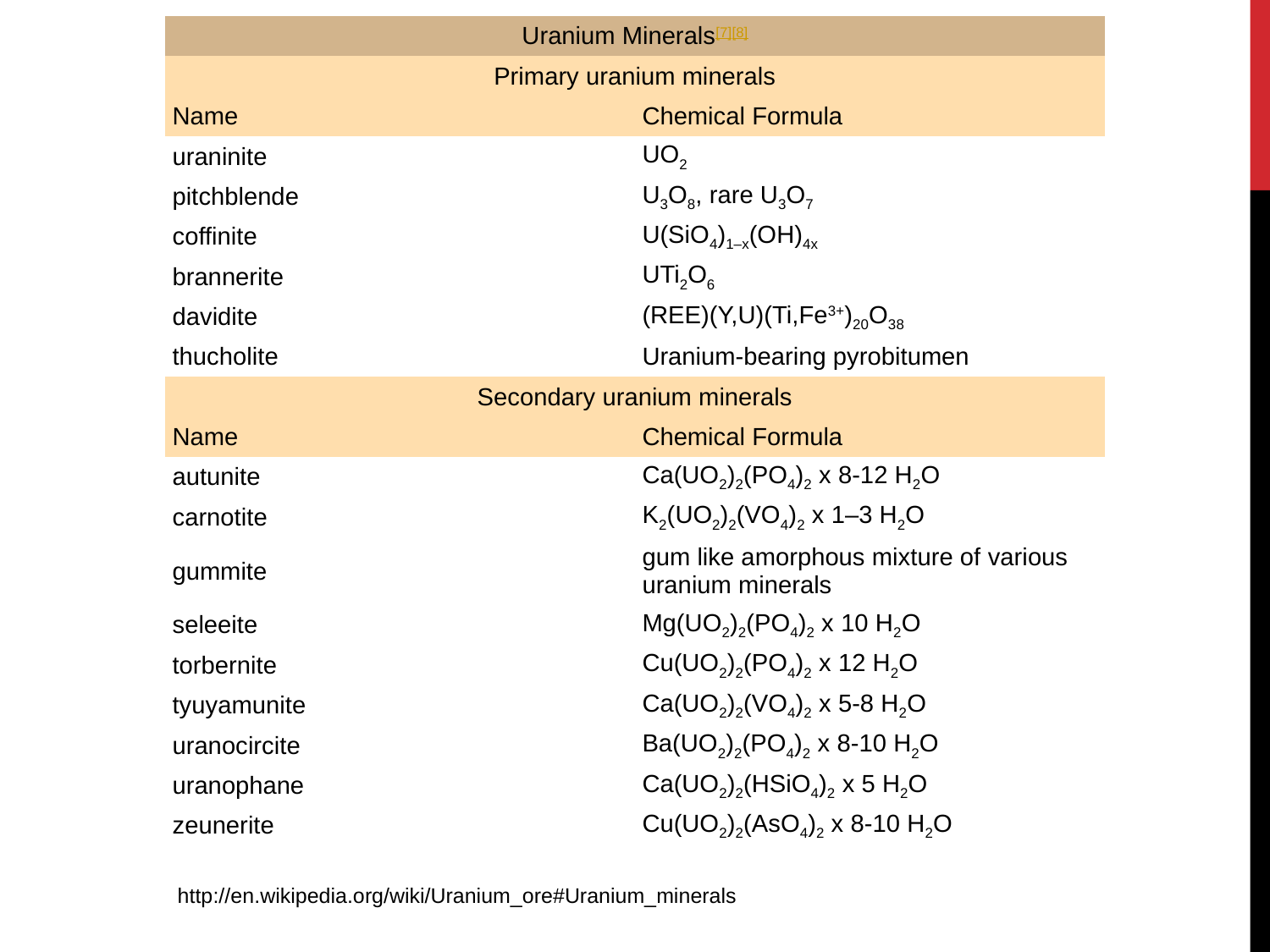

| Uranium Minerals[7][8] |  |
| --- | --- |
| Primary uranium minerals |  |
| Name | Chemical Formula |
| uraninite | UO2 |
| pitchblende | U3O8, rare U3O7 |
| coffinite | U(SiO4)1–x(OH)4x |
| brannerite | UTi2O6 |
| davidite | (REE)(Y,U)(Ti,Fe3+)20O38 |
| thucholite | Uranium-bearing pyrobitumen |
| Secondary uranium minerals |  |
| Name | Chemical Formula |
| autunite | Ca(UO2)2(PO4)2 x 8-12 H2O |
| carnotite | K2(UO2)2(VO4)2 x 1–3 H2O |
| gummite | gum like amorphous mixture of various uranium minerals |
| seleeite | Mg(UO2)2(PO4)2 x 10 H2O |
| torbernite | Cu(UO2)2(PO4)2 x 12 H2O |
| tyuyamunite | Ca(UO2)2(VO4)2 x 5-8 H2O |
| uranocircite | Ba(UO2)2(PO4)2 x 8-10 H2O |
| uranophane | Ca(UO2)2(HSiO4)2 x 5 H2O |
| zeunerite | Cu(UO2)2(AsO4)2 x 8-10 H2O |
http://en.wikipedia.org/wiki/Uranium_ore#Uranium_minerals